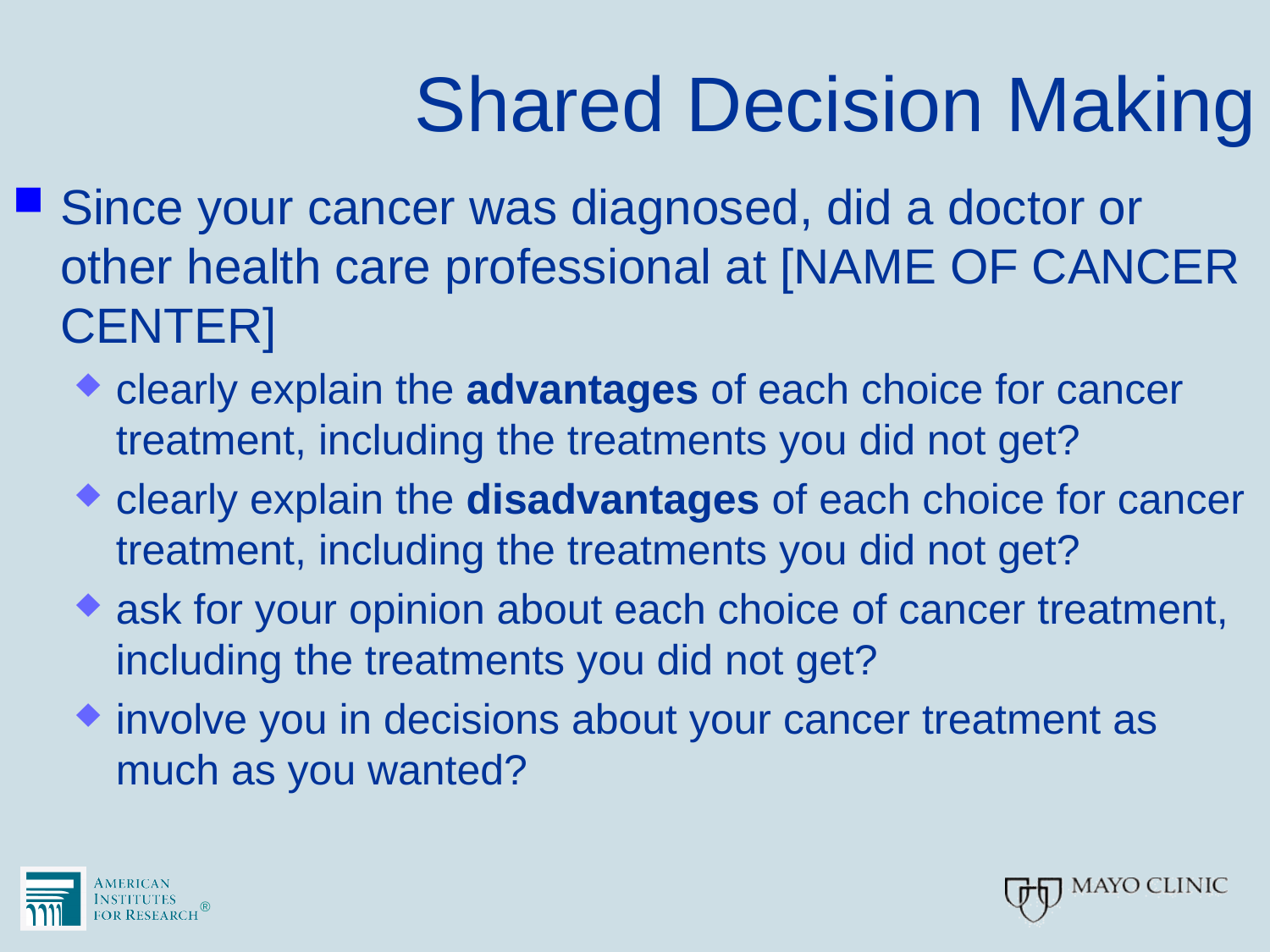

# Shared Decision Making
Since your cancer was diagnosed, did a doctor or other health care professional at [NAME OF CANCER CENTER]
clearly explain the advantages of each choice for cancer treatment, including the treatments you did not get?
clearly explain the disadvantages of each choice for cancer treatment, including the treatments you did not get?
ask for your opinion about each choice of cancer treatment, including the treatments you did not get?
involve you in decisions about your cancer treatment as much as you wanted?